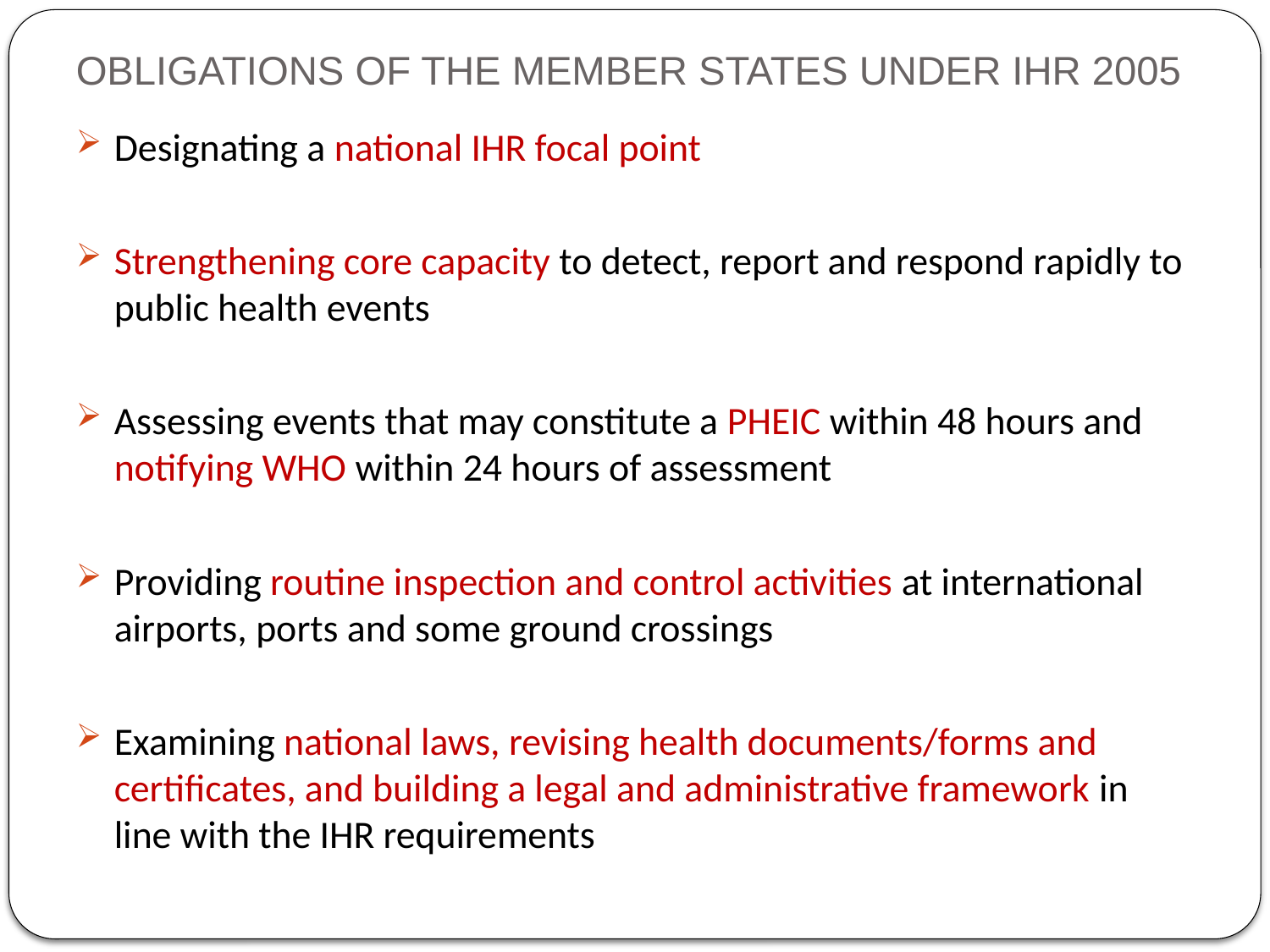

# OBLIGATIONS OF THE MEMBER STATES UNDER IHR 2005
Designating a national IHR focal point

Strengthening core capacity to detect, report and respond rapidly to public health events

Assessing events that may constitute a PHEIC within 48 hours and notifying WHO within 24 hours of assessment

Providing routine inspection and control activities at international airports, ports and some ground crossings

Examining national laws, revising health documents/forms and certificates, and building a legal and administrative framework in line with the IHR requirements